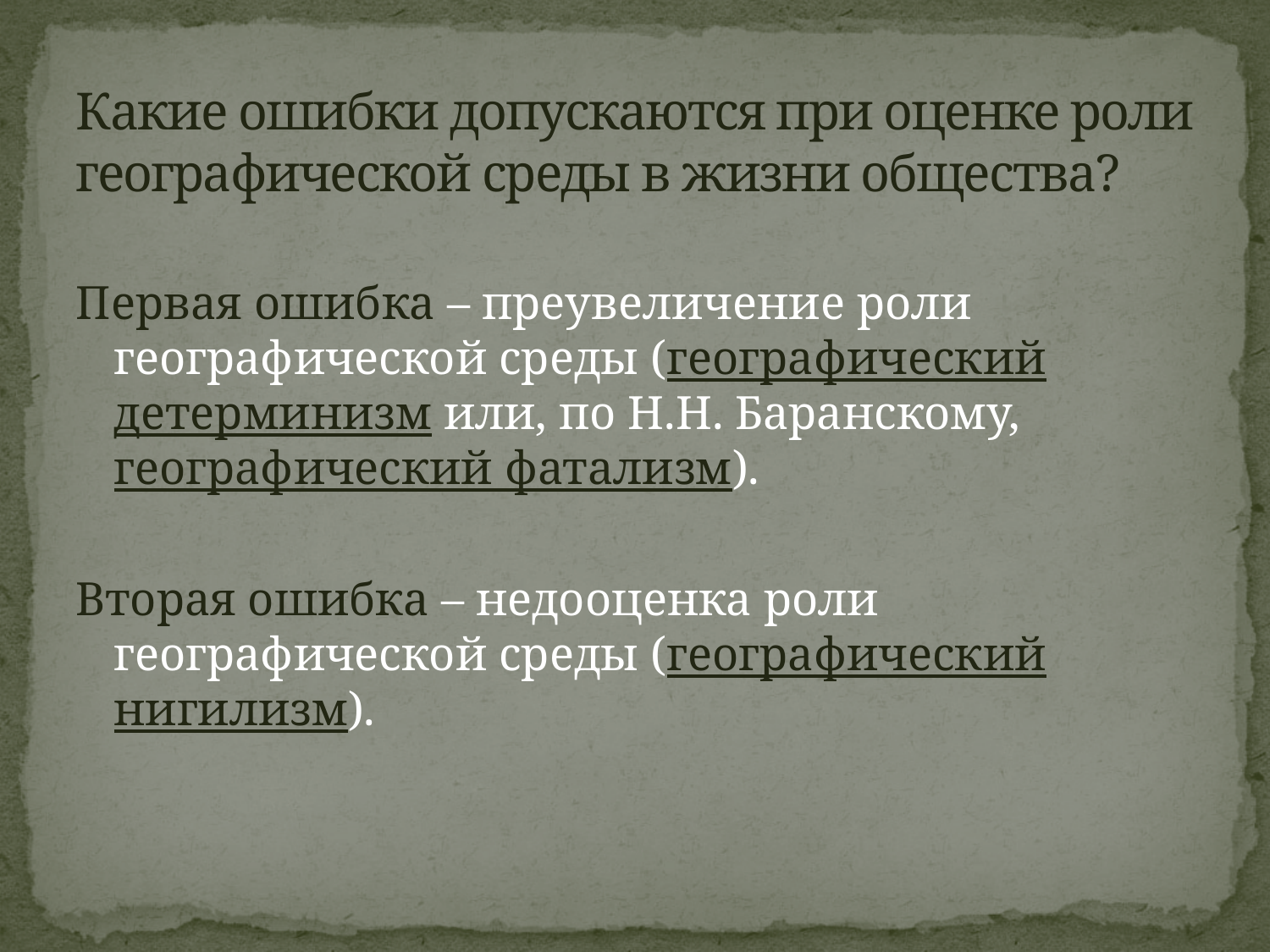

# Какие ошибки допускаются при оценке роли географической среды в жизни общества?
Первая ошибка – преувеличение роли географической среды (географический детерминизм или, по Н.Н. Баранскому, географический фатализм).

Вторая ошибка – недооценка роли географической среды (географический нигилизм).